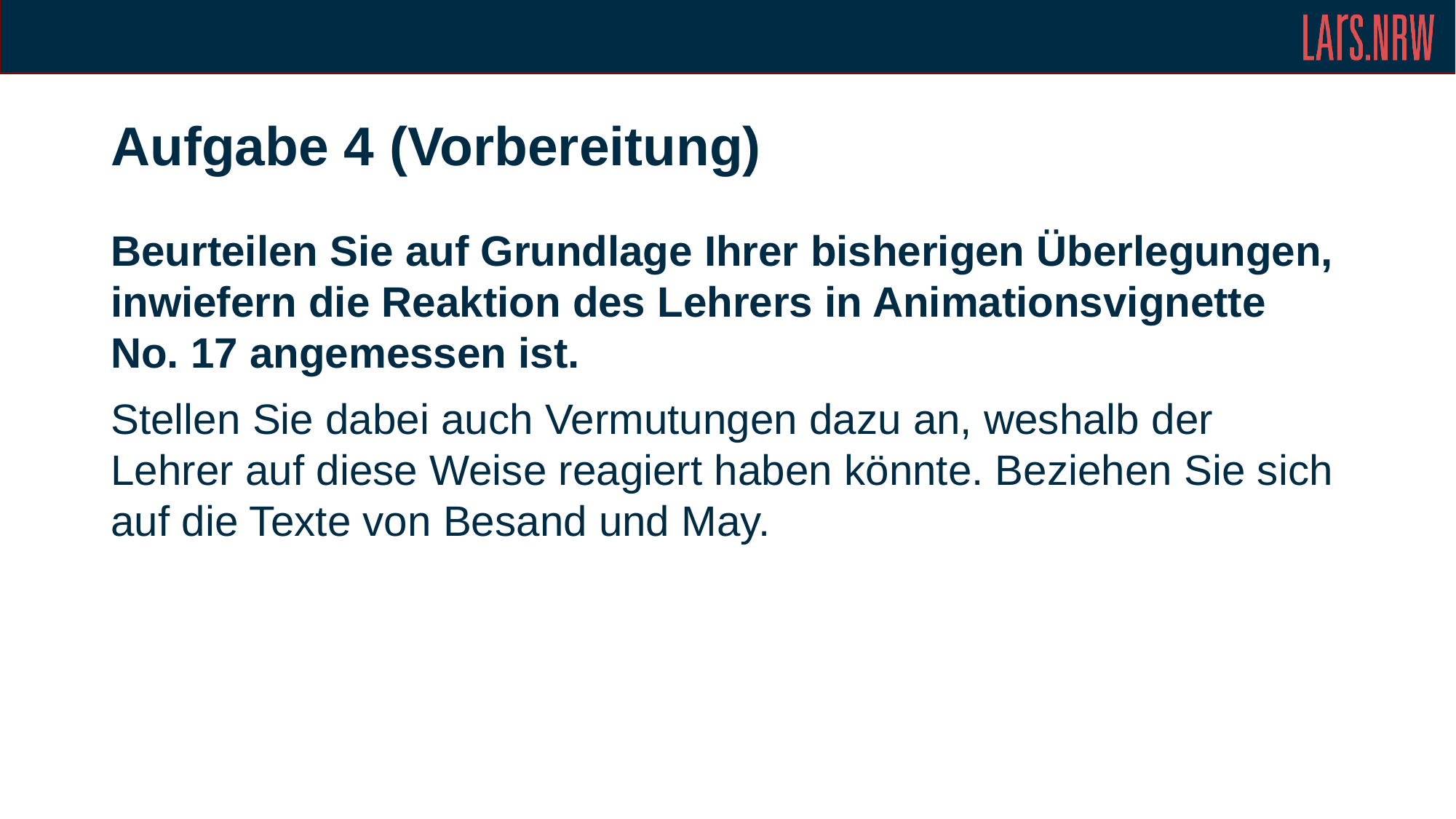

# Aufgabe 4 (Vorbereitung)
Beurteilen Sie auf Grundlage Ihrer bisherigen Überlegungen, inwiefern die Reaktion des Lehrers in Animationsvignette No. 17 angemessen ist.
Stellen Sie dabei auch Vermutungen dazu an, weshalb der Lehrer auf diese Weise reagiert haben könnte. Beziehen Sie sich auf die Texte von Besand und May.